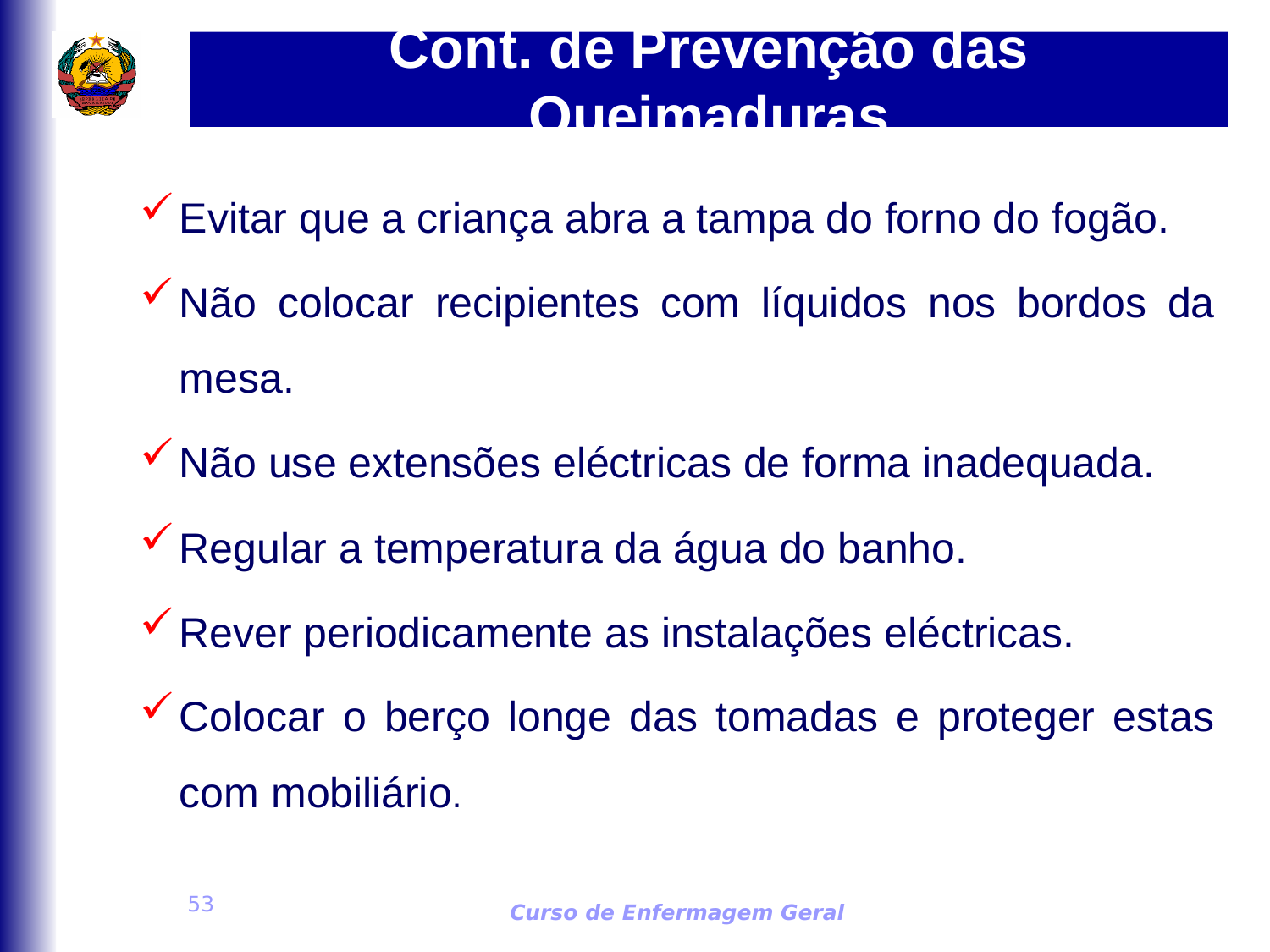

# Cont. de Prevenção das Queimaduras
Evitar que a criança abra a tampa do forno do fogão.
Não colocar recipientes com líquidos nos bordos da mesa.
Não use extensões eléctricas de forma inadequada.
Regular a temperatura da água do banho.
Rever periodicamente as instalações eléctricas.
Colocar o berço longe das tomadas e proteger estas com mobiliário.
53
Curso de Enfermagem Geral